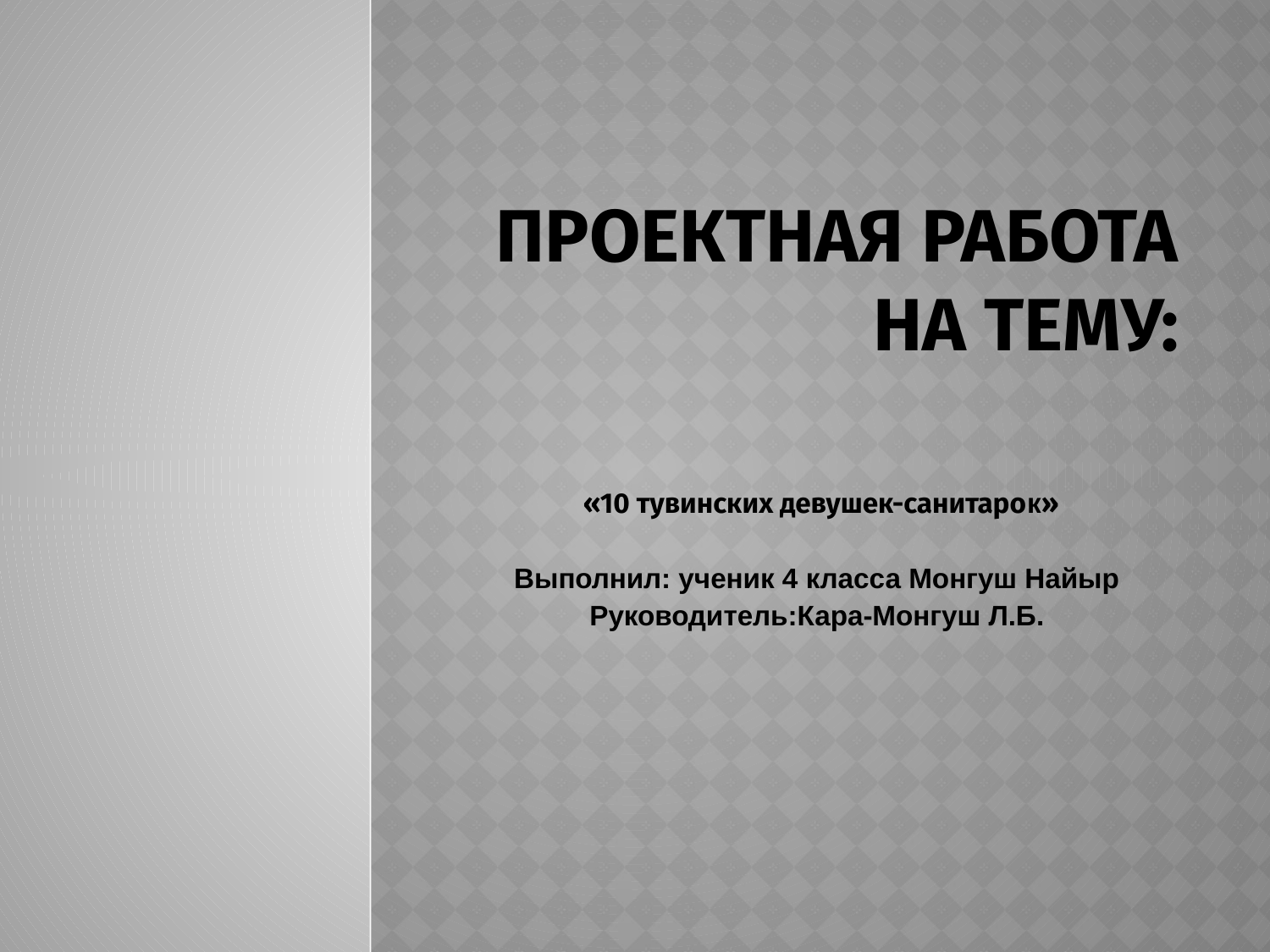

# Проектная работа на тему:
«10 тувинских девушек-санитарок»

Выполнил: ученик 4 класса Монгуш Найыр
Руководитель:Кара-Монгуш Л.Б.